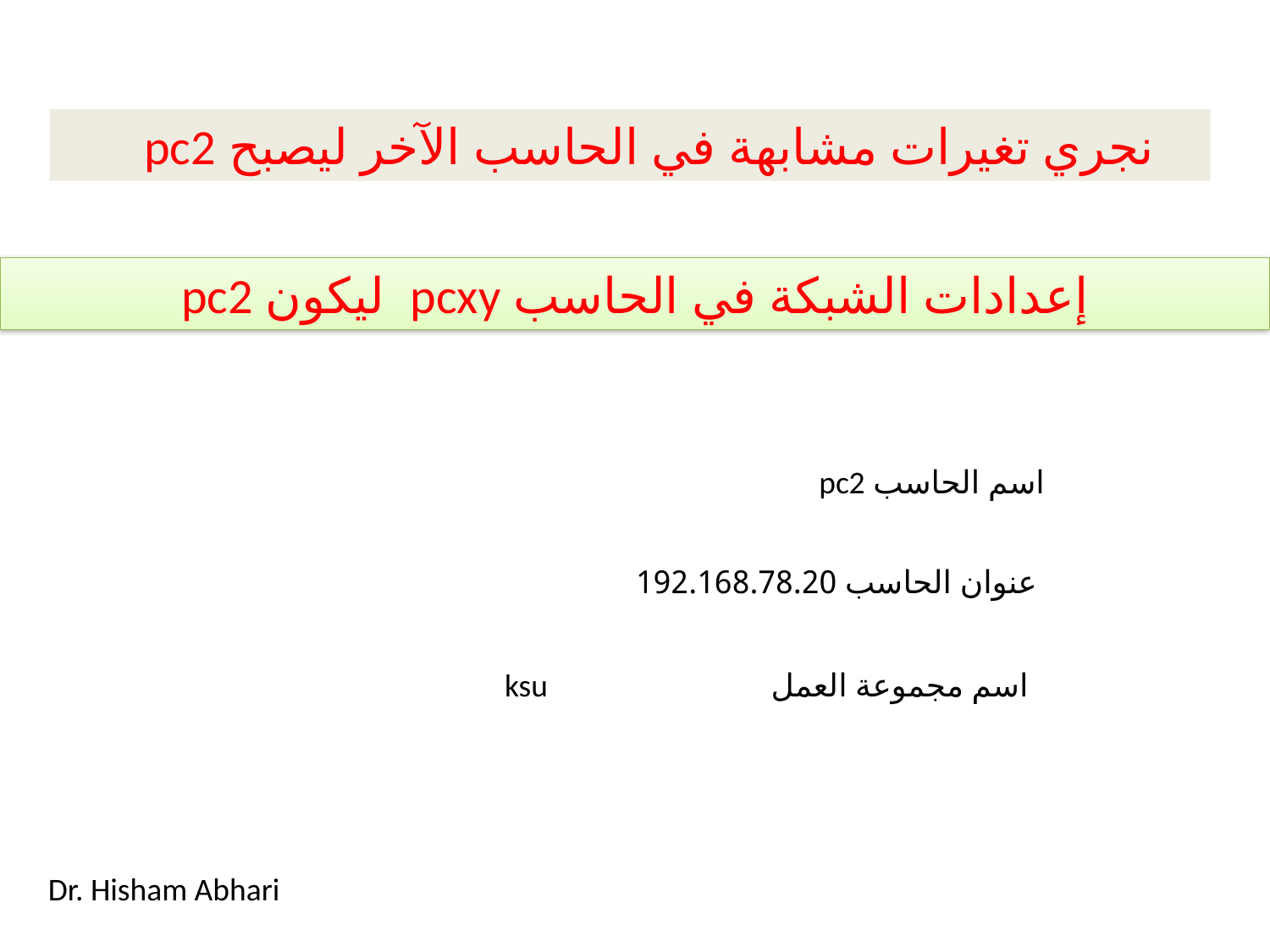

نجري تغيرات مشابهة في الحاسب الآخر ليصبح pc2
إعدادات الشبكة في الحاسب pcxy  ليكون pc2
اسم الحاسب pc2
عنوان الحاسب 192.168.78.20
اسم مجموعة العمل                           ksu
Dr. Hisham Abhari